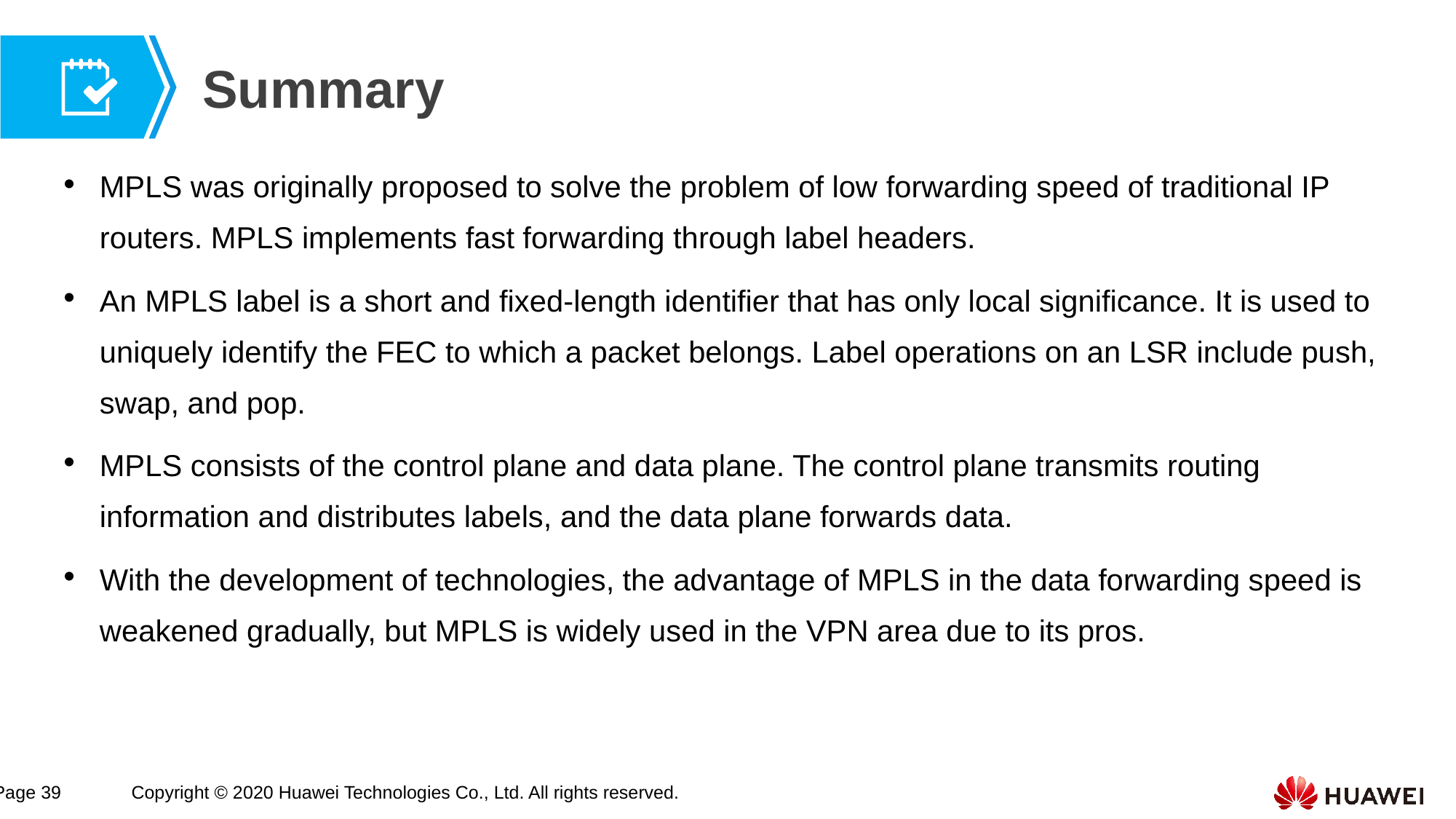

MPLS was originally proposed to solve the problem of low forwarding speed of traditional IP routers. MPLS implements fast forwarding through label headers.
An MPLS label is a short and fixed-length identifier that has only local significance. It is used to uniquely identify the FEC to which a packet belongs. Label operations on an LSR include push, swap, and pop.
MPLS consists of the control plane and data plane. The control plane transmits routing information and distributes labels, and the data plane forwards data.
With the development of technologies, the advantage of MPLS in the data forwarding speed is weakened gradually, but MPLS is widely used in the VPN area due to its pros.